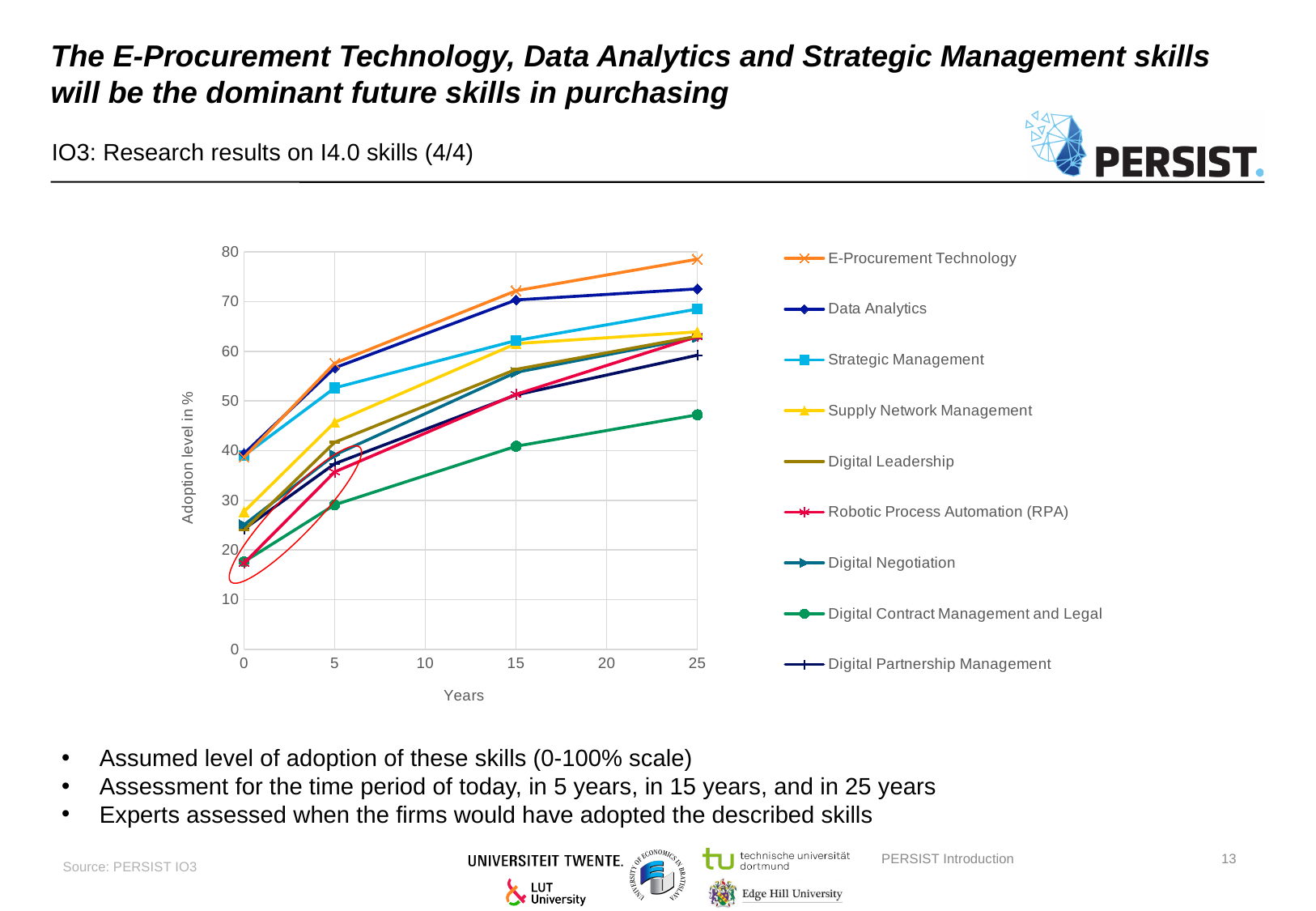

# The E-Procurement Technology, Data Analytics and Strategic Management skills will be the dominant future skills in purchasing
IO3: Research results on I4.0 skills (4/4)

### Chart

| Category | E-Procurement Technology | Data Analytics | Strategic Management | Supply Network Management | Digital Leadership | Robotic Process Automation (RPA) | Digital Negotiation | Digital Contract Management and Legal | Digital Partnership Management |
|---|---|---|---|---|---|---|---|---|---|
Assumed level of adoption of these skills (0-100% scale)
Assessment for the time period of today, in 5 years, in 15 years, and in 25 years
Experts assessed when the firms would have adopted the described skills
Source: PERSIST IO3